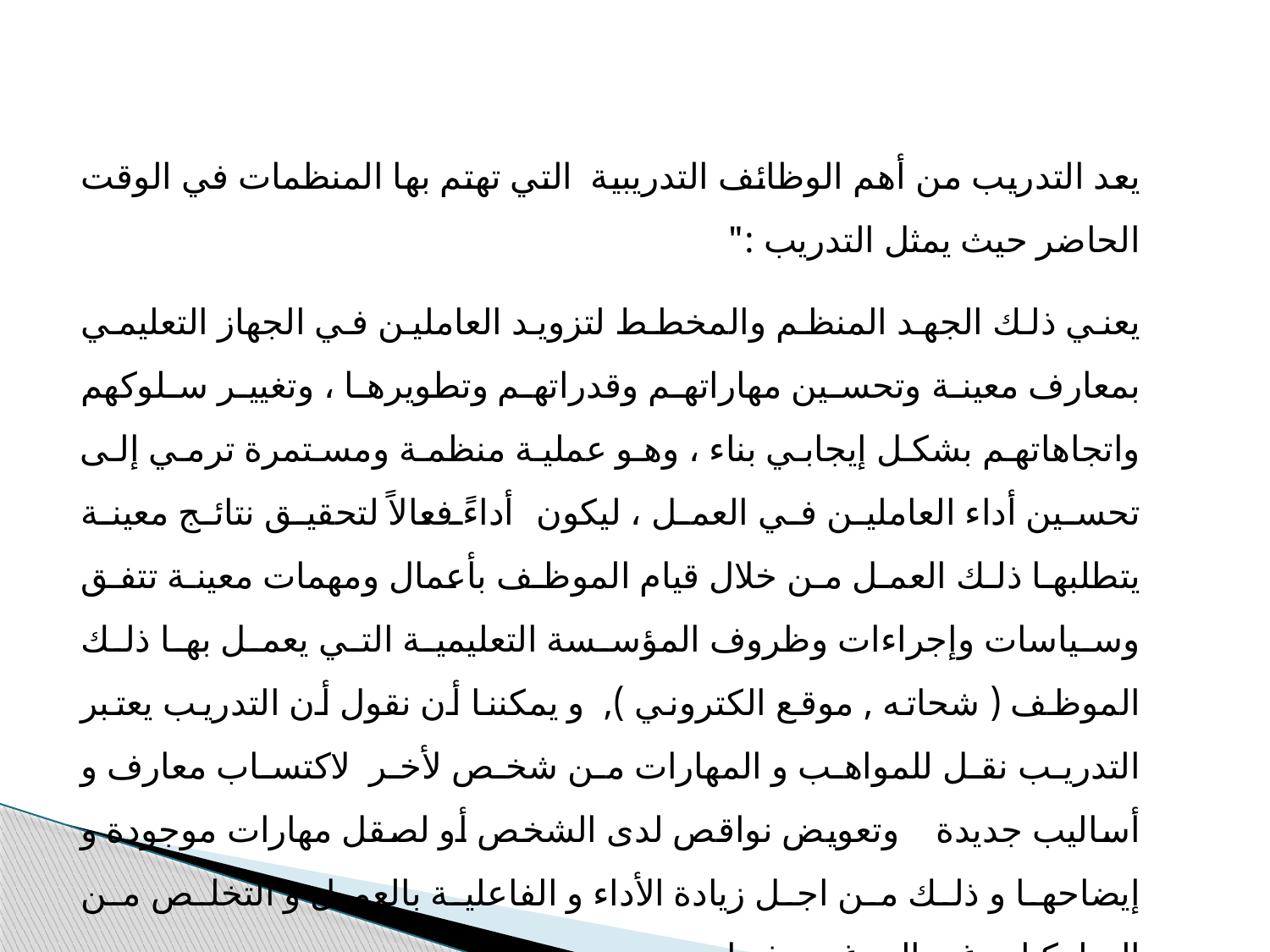

يعد التدريب من أهم الوظائف التدريبية  التي تهتم بها المنظمات في الوقت الحاضر حيث يمثل التدريب :"
يعني ذلك الجهد المنظم والمخطط لتزويد العاملين في الجهاز التعليمي بمعارف معينة وتحسين مهاراتهم وقدراتهم وتطويرها ، وتغيير سلوكهم واتجاهاتهم بشكل إيجابي بناء ، وهو عملية منظمة ومستمرة ترمي إلى تحسين أداء العاملين في العمل ، ليكون أداءً فعالاً لتحقيق نتائج معينة يتطلبها ذلك العمل من خلال قيام الموظف بأعمال ومهمات معينة تتفق وسياسات وإجراءات وظروف المؤسسة التعليمية التي يعمل بها ذلك الموظف ( شحاته , موقع الكتروني ),  و يمكننا أن نقول أن التدريب يعتبر التدريب نقل للمواهب و المهارات من شخص لأخر  لاكتساب معارف و أساليب جديدة    وتعويض نواقص لدى الشخص أو لصقل مهارات موجودة و إيضاحها و ذلك من اجل زيادة الأداء و الفاعلية بالعمل و التخلص من السلوكيات غير المرغوب فيها